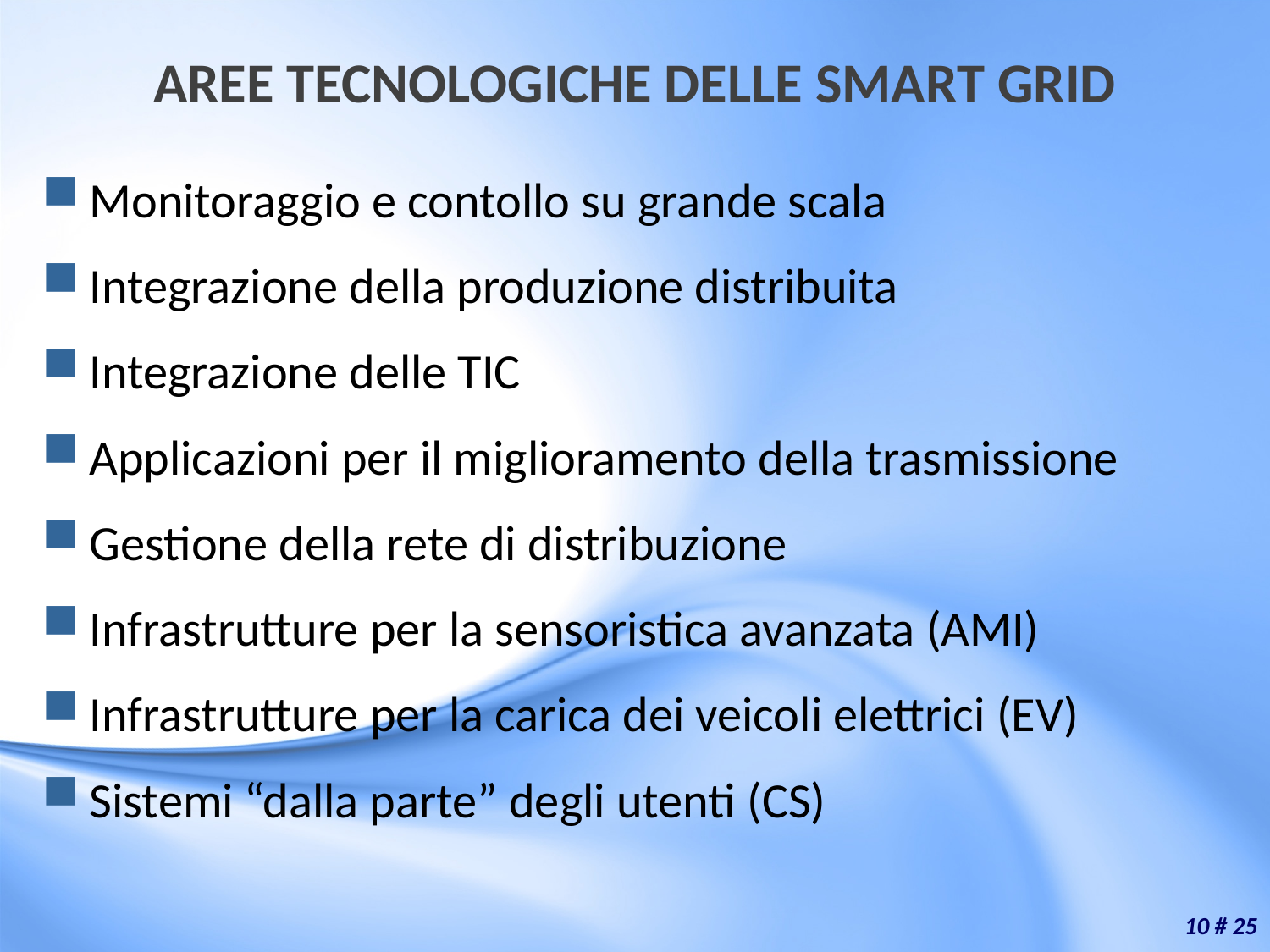

# AREE TECNOLOGICHE DELLE SMART GRID
Monitoraggio e contollo su grande scala
Integrazione della produzione distribuita
Integrazione delle TIC
Applicazioni per il miglioramento della trasmissione
Gestione della rete di distribuzione
Infrastrutture per la sensoristica avanzata (AMI)
Infrastrutture per la carica dei veicoli elettrici (EV)
Sistemi “dalla parte” degli utenti (CS)
10 # 25